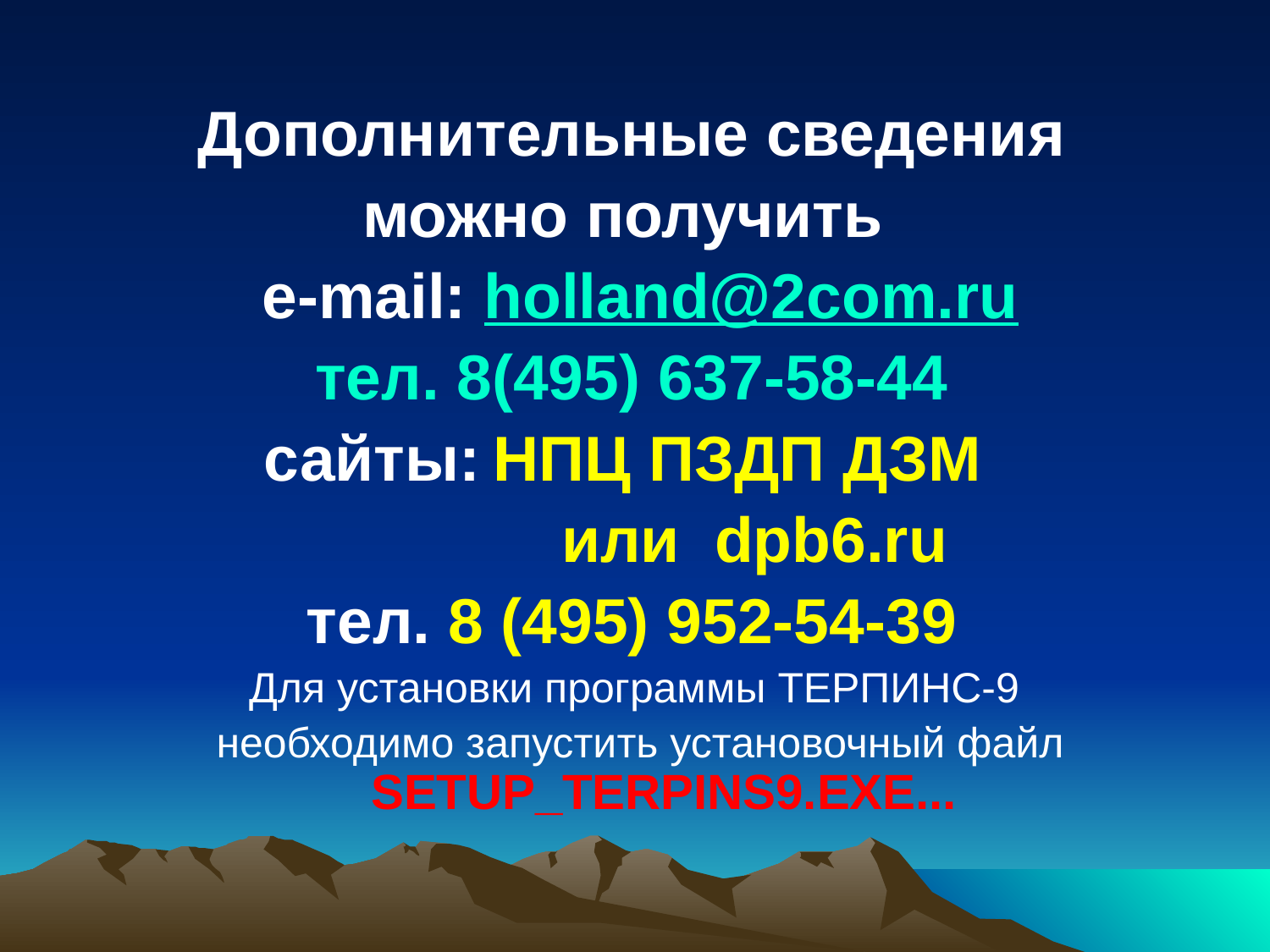

Дополнительные сведения
можно получить
e-mail: holland@2com.ru
тел. 8(495) 637-58-44
сайты: НПЦ ПЗДП ДЗМ
             или  dpb6.ru
тел. 8 (495) 952-54-39
Для установки программы ТЕРПИНС-9
необходимо запустить установочный файл SETUP_TERPINS9.EXE...